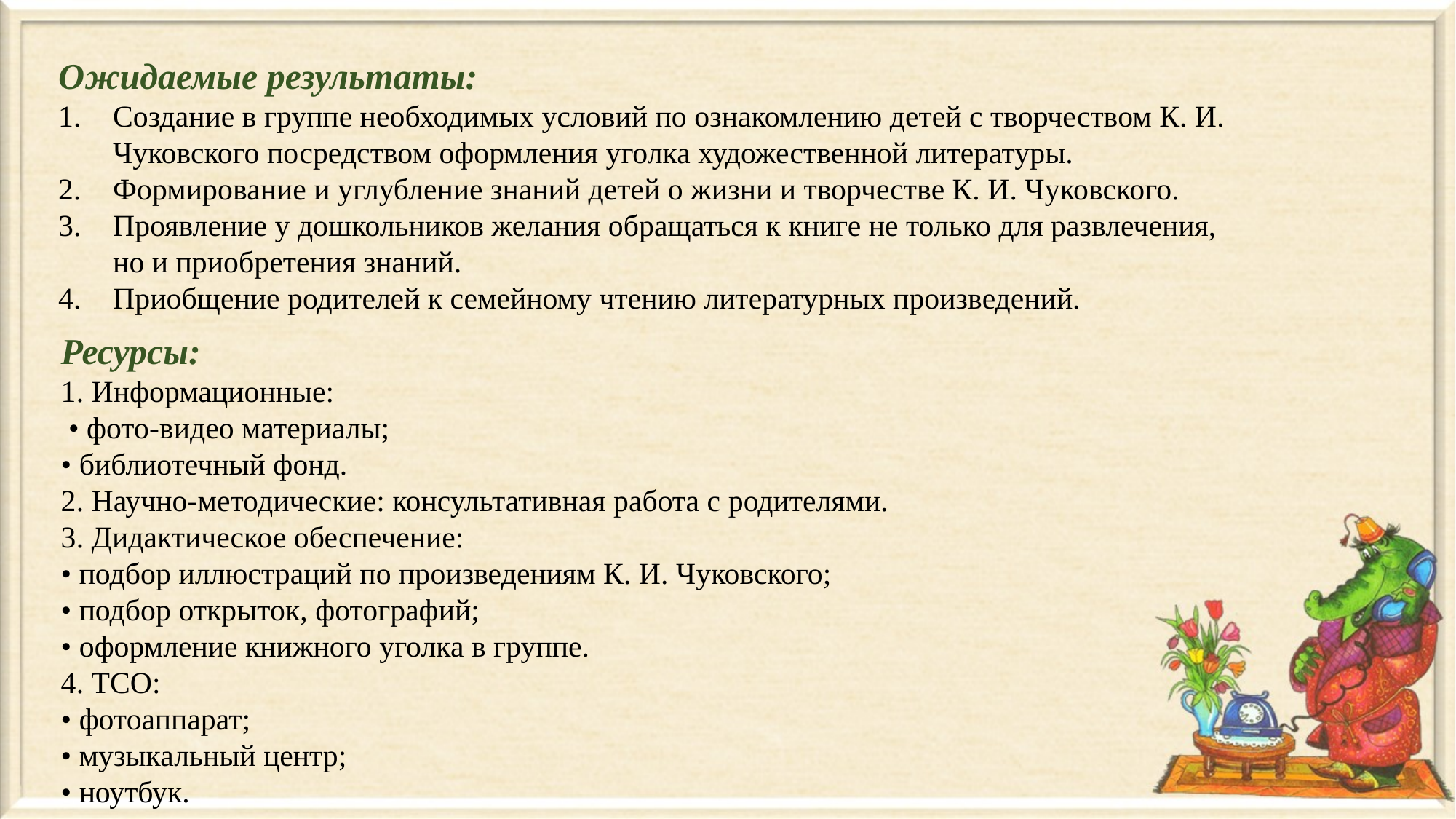

Ожидаемые результаты:
Создание в группе необходимых условий по ознакомлению детей с творчеством К. И. Чуковского посредством оформления уголка художественной литературы.
Формирование и углубление знаний детей о жизни и творчестве К. И. Чуковского.
Проявление у дошкольников желания обращаться к книге не только для развлечения, но и приобретения знаний.
Приобщение родителей к семейному чтению литературных произведений.
Ресурсы:
1. Информационные:
 • фото-видео материалы;
• библиотечный фонд.
2. Научно-методические: консультативная работа с родителями.
3. Дидактическое обеспечение:
• подбор иллюстраций по произведениям К. И. Чуковского;
• подбор открыток, фотографий;
• оформление книжного уголка в группе.
4. ТСО:
• фотоаппарат;
• музыкальный центр;
• ноутбук.